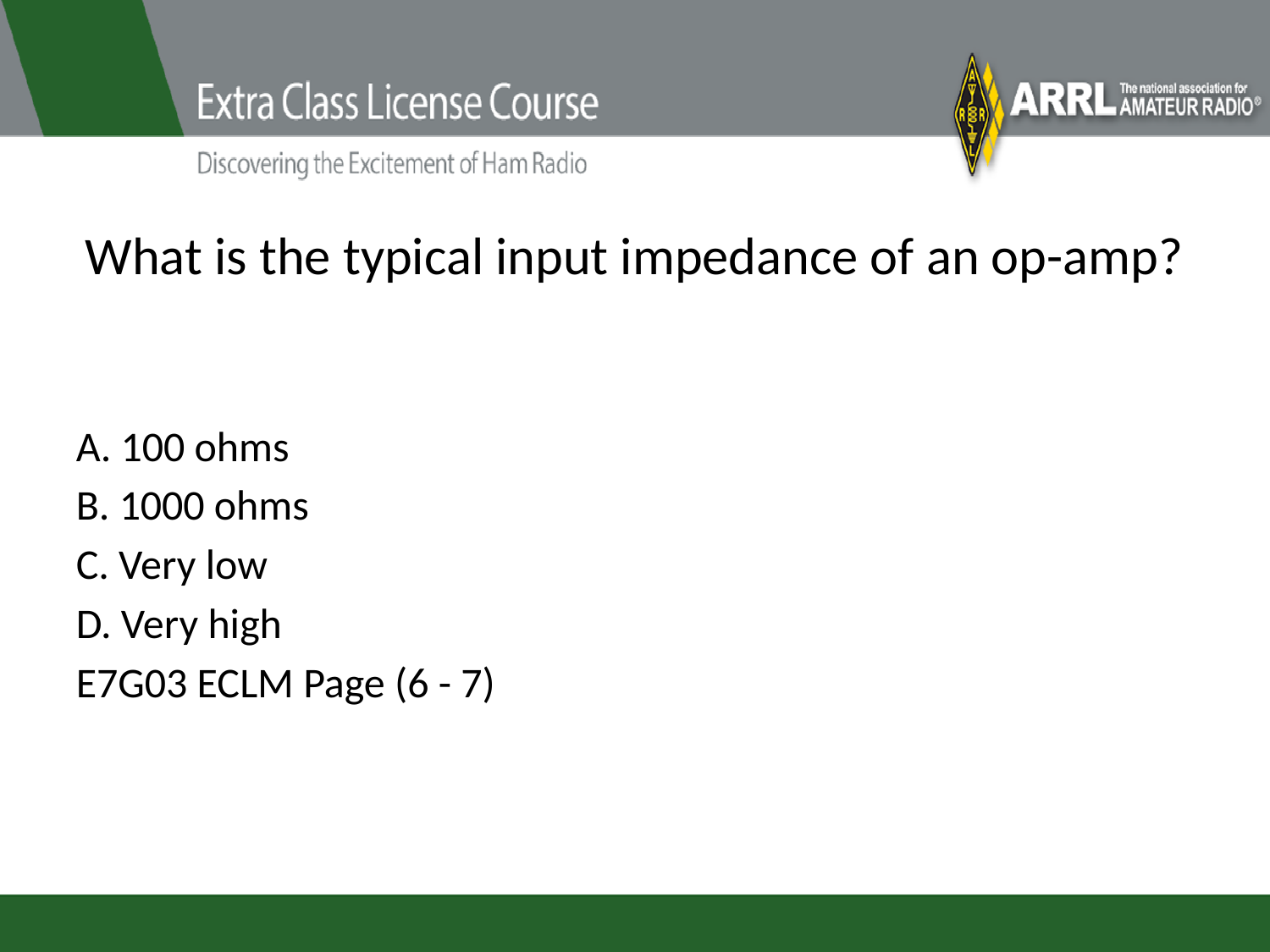

# What is the typical input impedance of an op-amp?
A. 100 ohms
B. 1000 ohms
C. Very low
D. Very high
E7G03 ECLM Page (6 - 7)